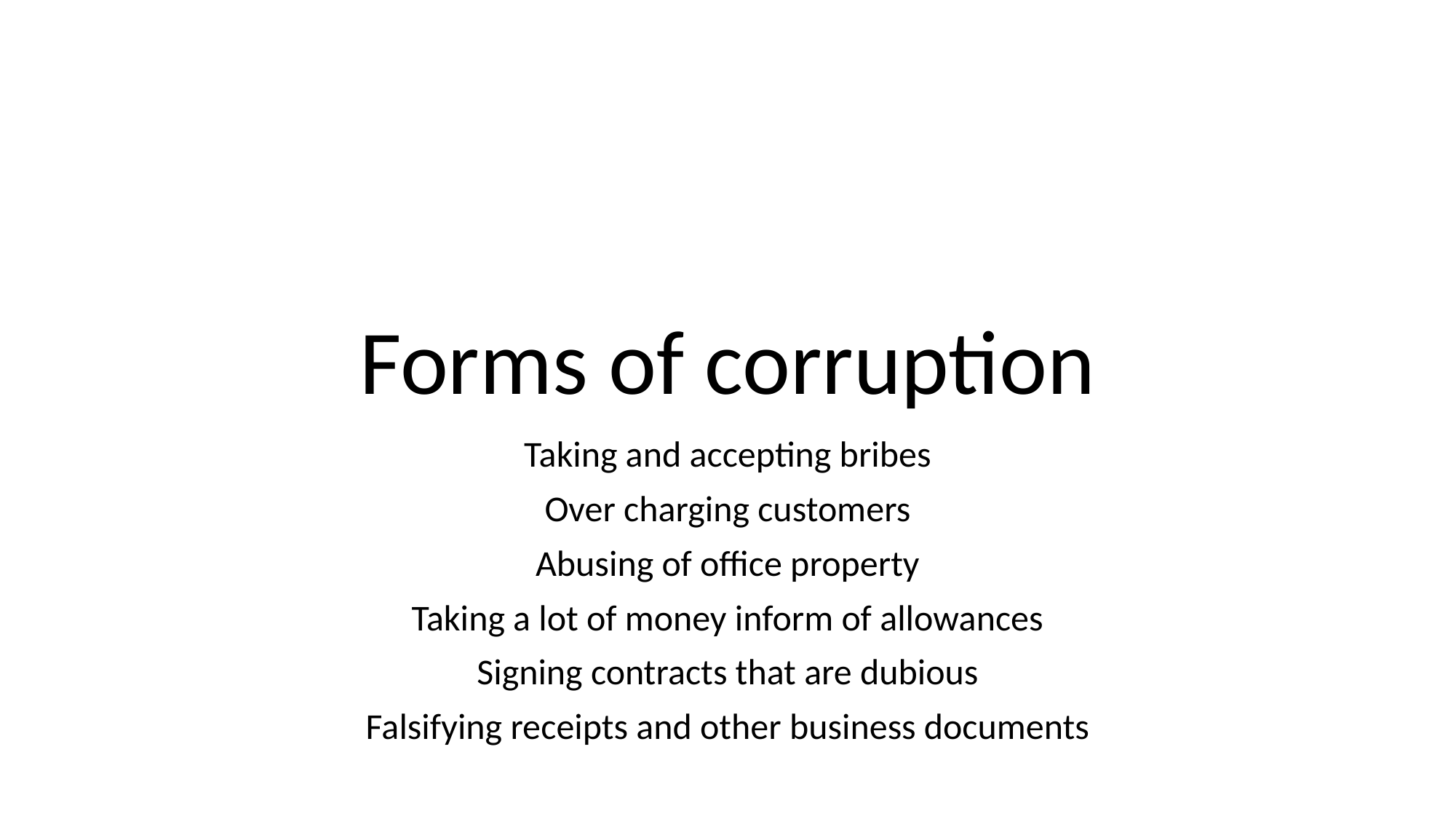

# Forms of corruption
Taking and accepting bribes
Over charging customers
Abusing of office property
Taking a lot of money inform of allowances
Signing contracts that are dubious
Falsifying receipts and other business documents